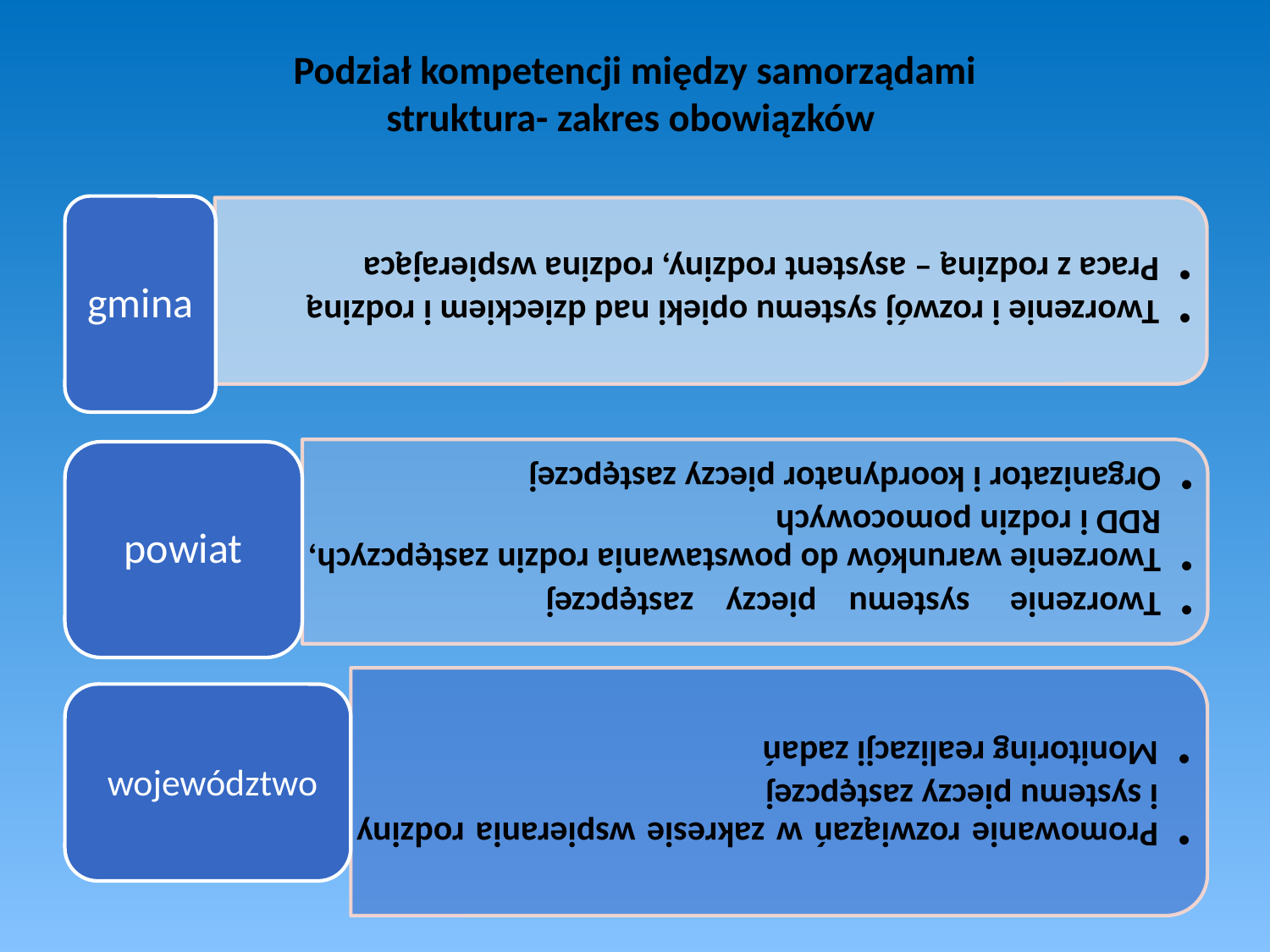

# Podział kompetencji między samorządami struktura- zakres obowiązków
Tworzenie i rozwój systemu opieki nad dzieckiem i rodziną
Praca z rodziną – asystent rodziny, rodzina wspierająca
gmina
Tworzenie     systemu    pieczy    zastępczej
Tworzenie warunków do powstawania rodzin zastępczych, RDD i rodzin pomocowych
Organizator i koordynator pieczy zastępczej
powiat

Promowanie rozwiązań w zakresie wspierania rodziny i systemu pieczy zastępczej
Monitoring realizacji zadań

 województwo